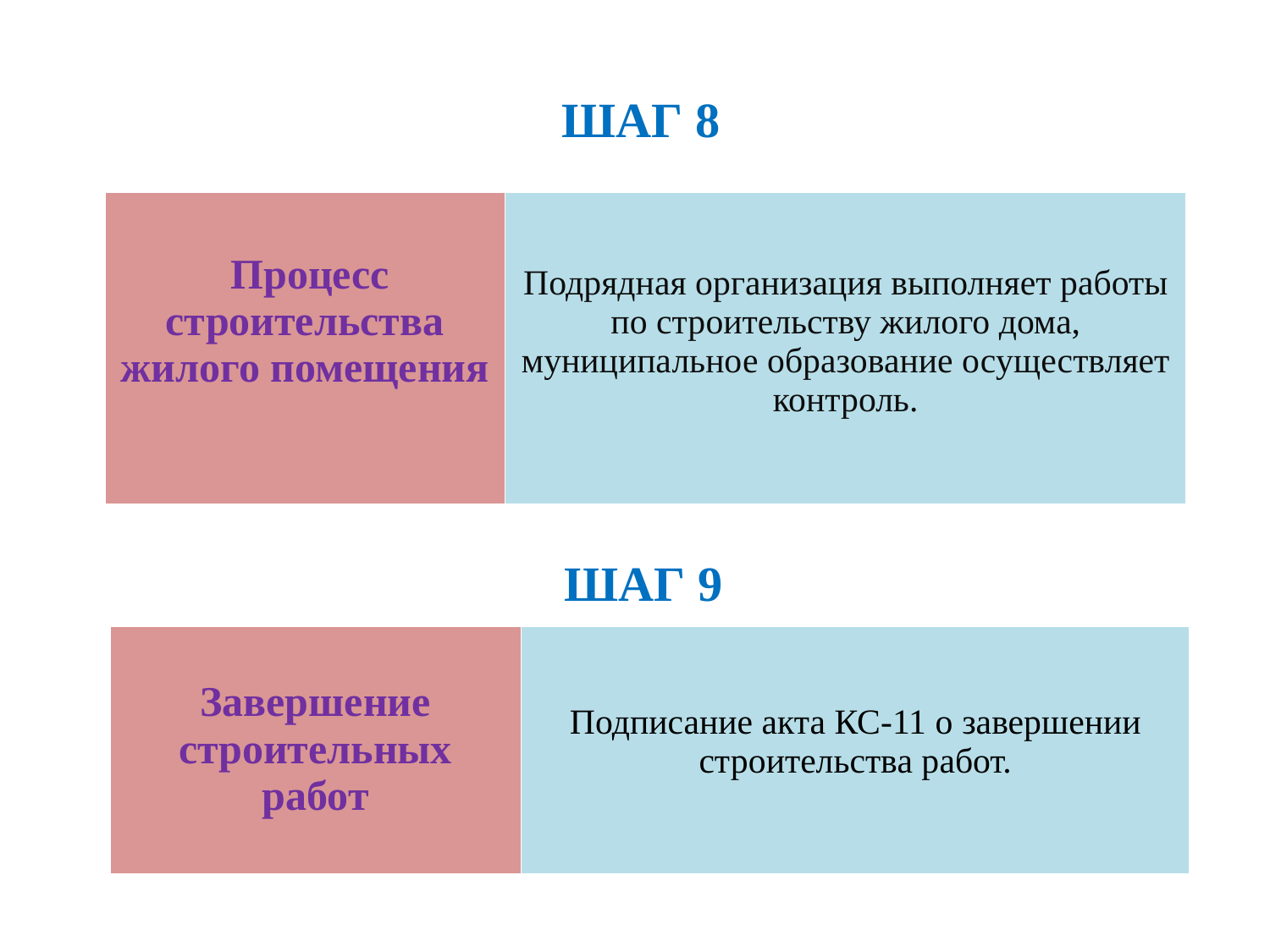

# ШАГ 8
|  |  |
| --- | --- |
| Процесс строительства жилого помещения | Подрядная организация выполняет работы по строительству жилого дома, муниципальное образование осуществляет контроль. |

ШАГ 9
| Завершение строительных работ | Подписание акта КС-11 о завершении строительства работ. |
| --- | --- |